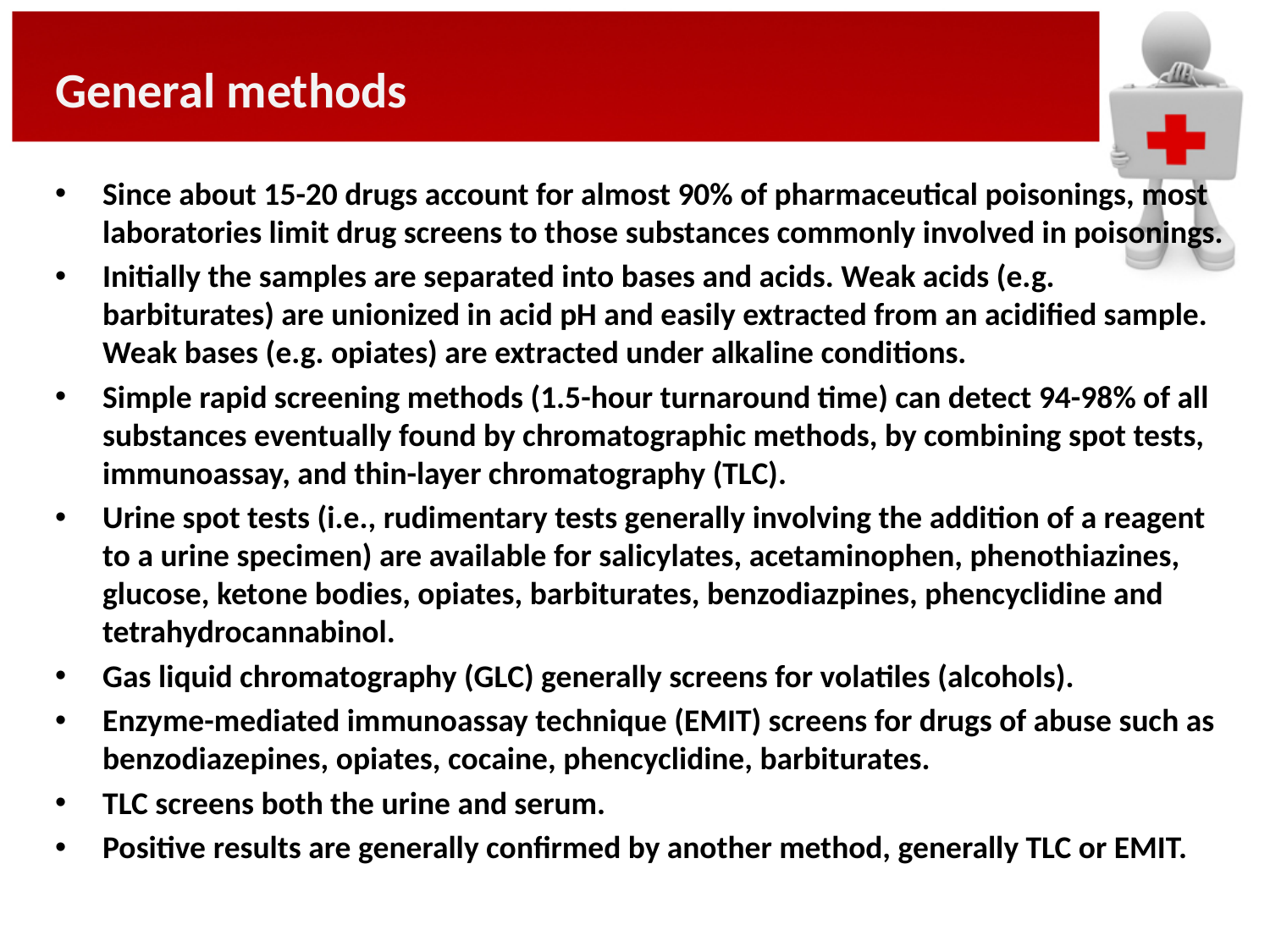

General methods

Since about 15-20 drugs account for almost 90% of pharmaceutical poisonings, most laboratories limit drug screens to those substances commonly involved in poisonings.
Initially the samples are separated into bases and acids. Weak acids (e.g. barbiturates) are unionized in acid pH and easily extracted from an acidified sample. Weak bases (e.g. opiates) are extracted under alkaline conditions.
Simple rapid screening methods (1.5-hour turnaround time) can detect 94-98% of all substances eventually found by chromatographic methods, by combining spot tests, immunoassay, and thin-layer chromatography (TLC).
Urine spot tests (i.e., rudimentary tests generally involving the addition of a reagent to a urine specimen) are available for salicylates, acetaminophen, phenothiazines, glucose, ketone bodies, opiates, barbiturates, benzodiazpines, phencyclidine and tetrahydrocannabinol.
Gas liquid chromatography (GLC) generally screens for volatiles (alcohols).
Enzyme-mediated immunoassay technique (EMIT) screens for drugs of abuse such as benzodiazepines, opiates, cocaine, phencyclidine, barbiturates.
TLC screens both the urine and serum.
Positive results are generally confirmed by another method, generally TLC or EMIT.